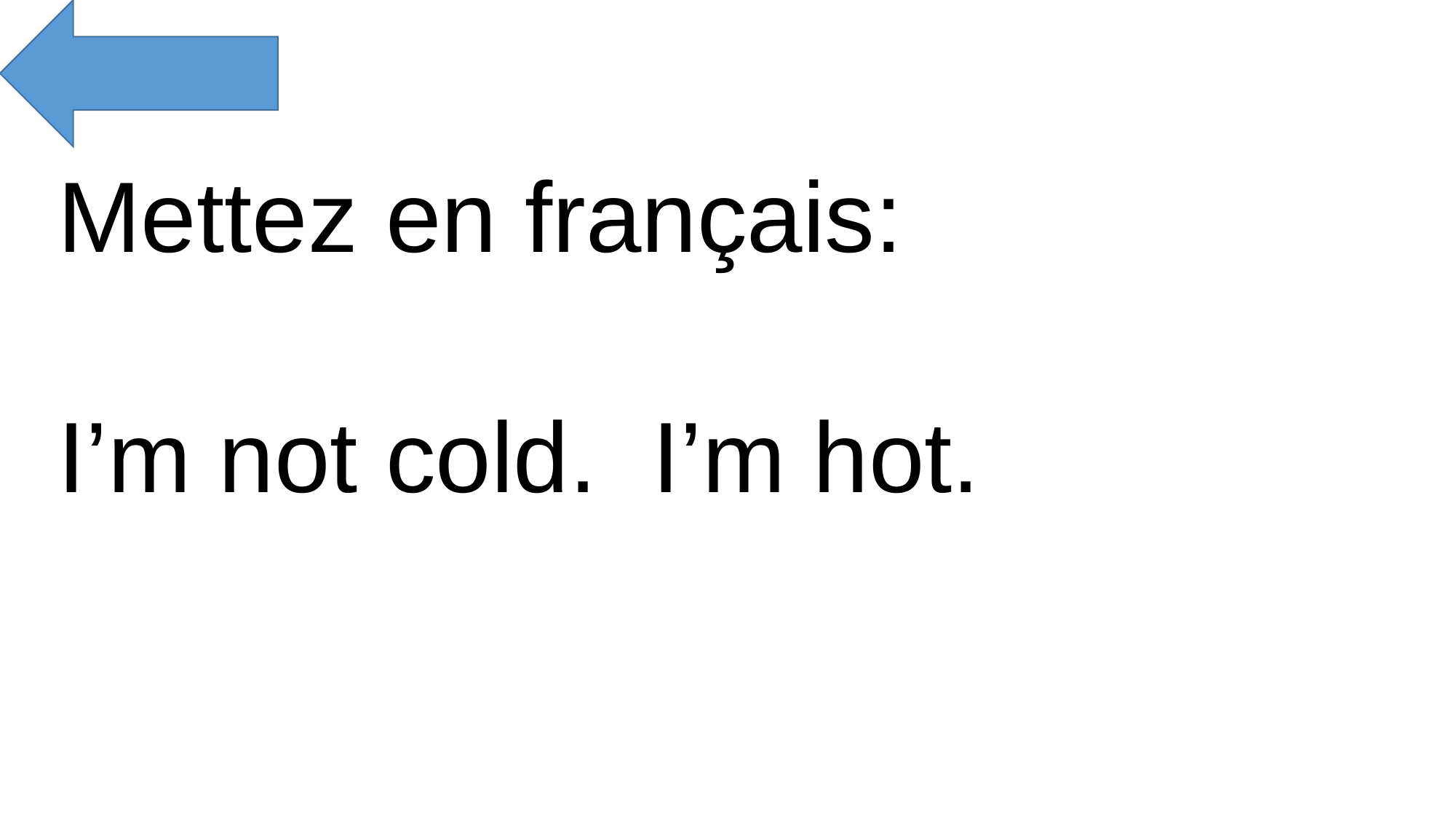

Mettez en français:

I’m not cold.  I’m hot.